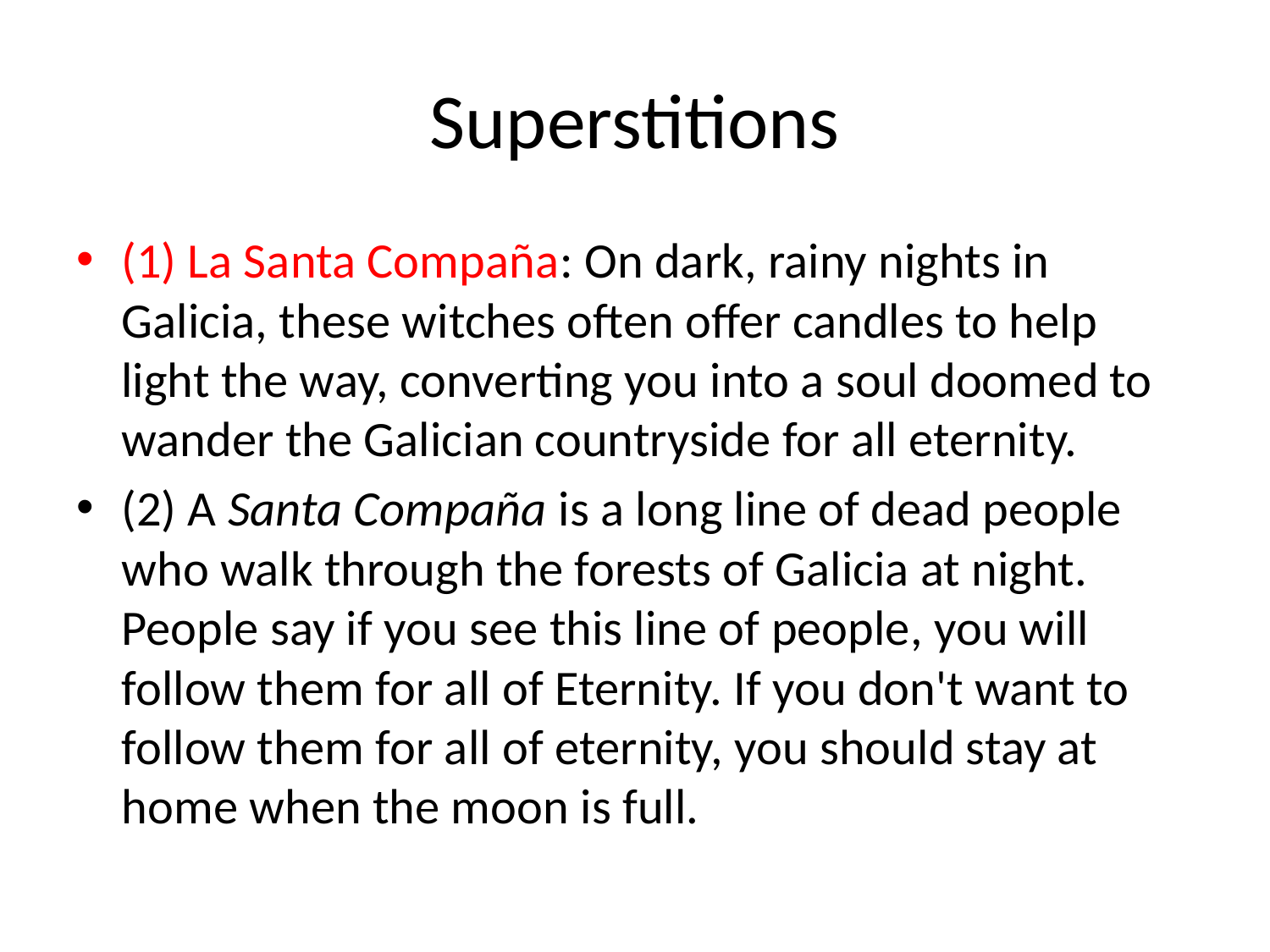

# Superstitions
(1) La Santa Compaña: On dark, rainy nights in Galicia, these witches often offer candles to help light the way, converting you into a soul doomed to wander the Galician countryside for all eternity.
(2) A Santa Compaña is a long line of dead people who walk through the forests of Galicia at night. People say if you see this line of people, you will follow them for all of Eternity. If you don't want to follow them for all of eternity, you should stay at home when the moon is full.